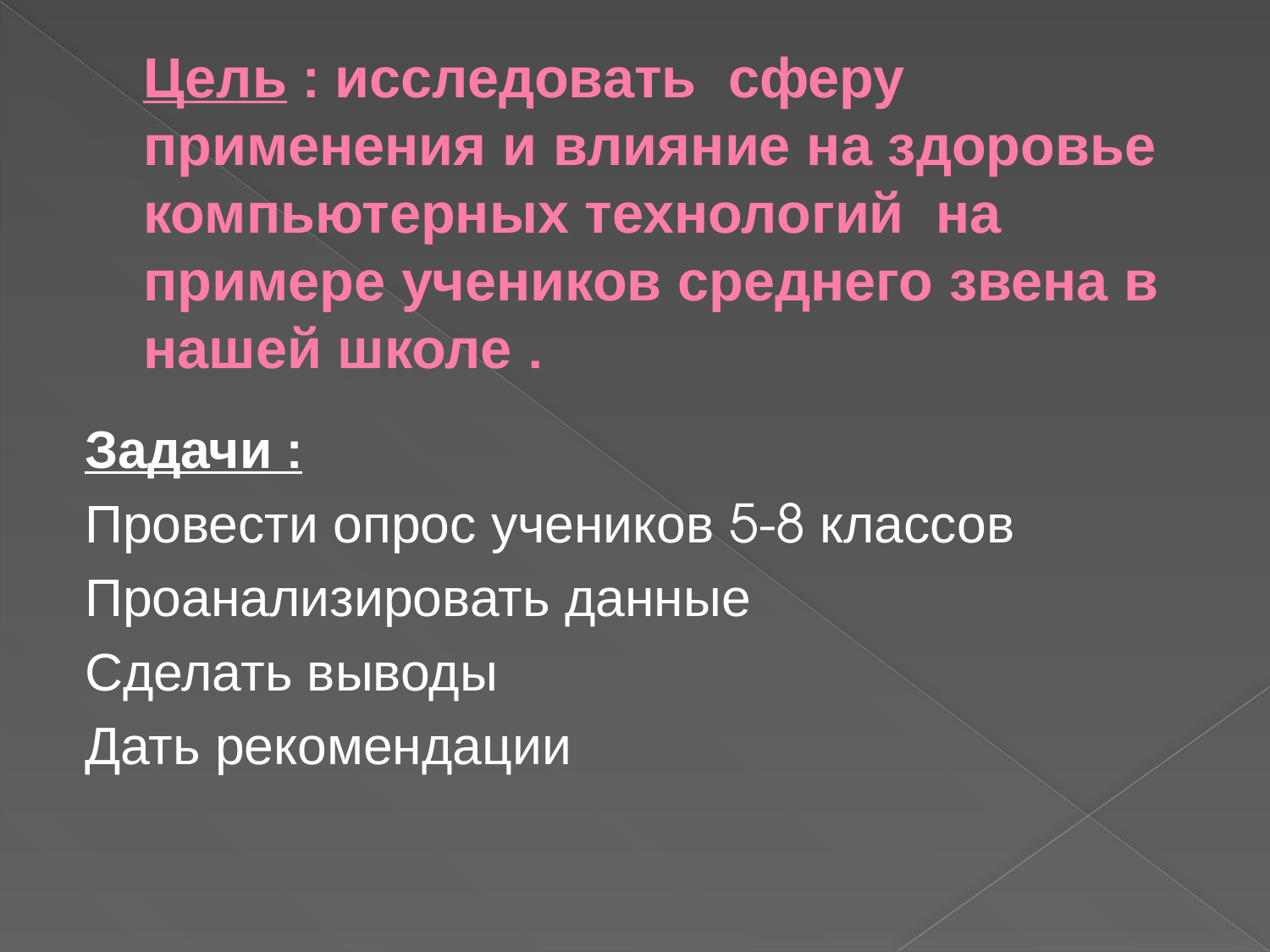

# Цель : исследовать  сферу применения и влияние на здоровье компьютерных технологий  на примере учеников среднего звена в нашей школе .

Задачи :
Провести опрос учеников 5-8 классов
Проанализировать данные
Сделать выводы
Дать рекомендации